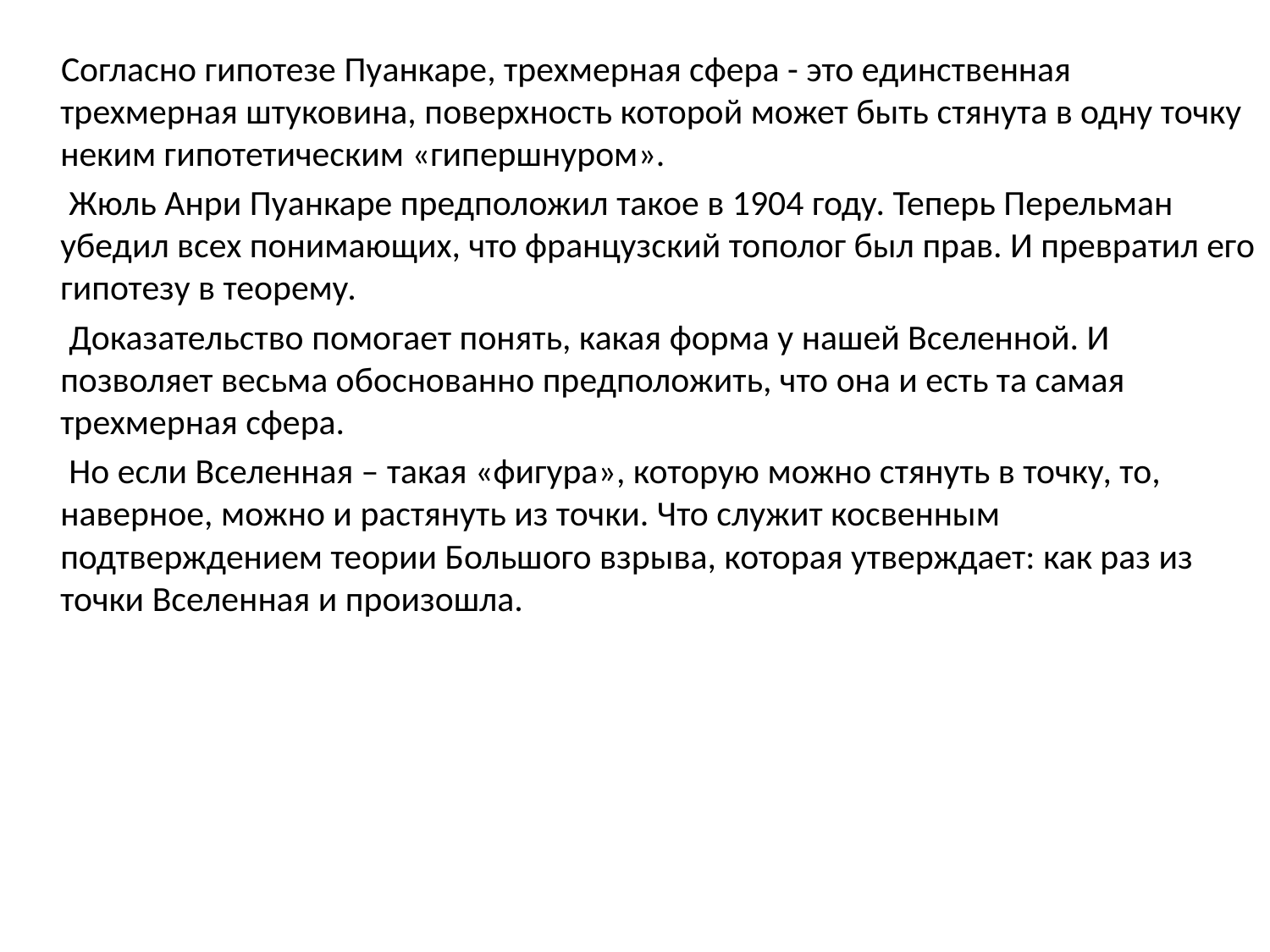

Cогласно гипотезе Пуанкаре, трехмерная сфера - это единственная трехмерная штуковина, поверхность которой может быть стянута в одну точку неким гипотетическим «гипершнуром».
       Жюль Анри Пуанкаре предположил такое в 1904 году. Теперь Перельман убедил всех понимающих, что французский тополог был прав. И превратил его гипотезу в теорему.
       Доказательство помогает понять, какая форма у нашей Вселенной. И позволяет весьма обоснованно предположить, что она и есть та самая трехмерная сфера.
       Но если Вселенная – такая «фигура», которую можно стянуть в точку, то, наверное, можно и растянуть из точки. Что служит косвенным подтверждением теории Большого взрыва, которая утверждает: как раз из точки Вселенная и произошла.